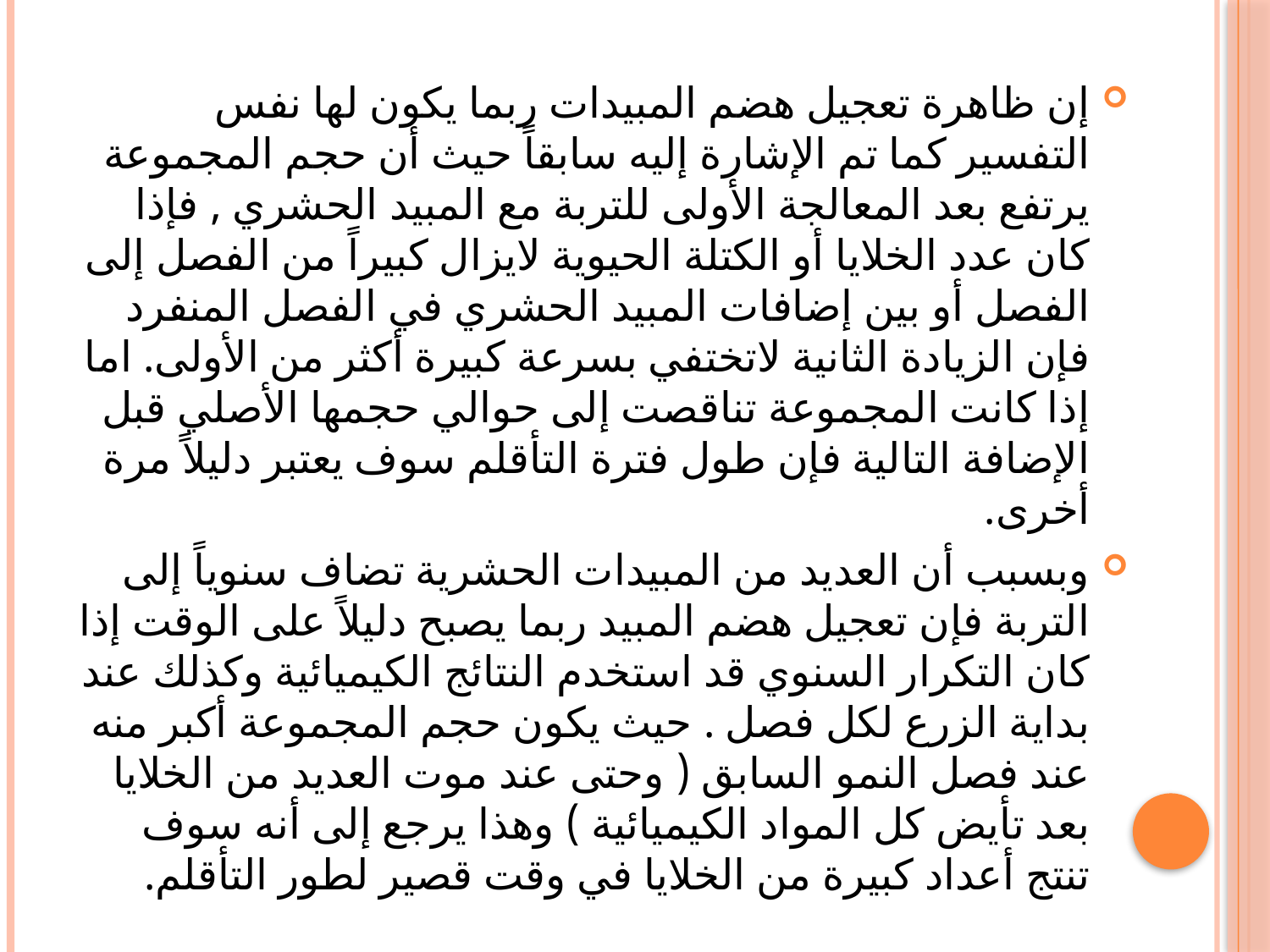

إن ظاهرة تعجيل هضم المبيدات ربما يكون لها نفس التفسير كما تم الإشارة إليه سابقاً حيث أن حجم المجموعة يرتفع بعد المعالجة الأولى للتربة مع المبيد الحشري , فإذا كان عدد الخلايا أو الكتلة الحيوية لايزال كبيراً من الفصل إلى الفصل أو بين إضافات المبيد الحشري في الفصل المنفرد فإن الزيادة الثانية لاتختفي بسرعة كبيرة أكثر من الأولى. اما إذا كانت المجموعة تناقصت إلى حوالي حجمها الأصلي قبل الإضافة التالية فإن طول فترة التأقلم سوف يعتبر دليلاً مرة أخرى.
وبسبب أن العديد من المبيدات الحشرية تضاف سنوياً إلى التربة فإن تعجيل هضم المبيد ربما يصبح دليلاً على الوقت إذا كان التكرار السنوي قد استخدم النتائج الكيميائية وكذلك عند بداية الزرع لكل فصل . حيث يكون حجم المجموعة أكبر منه عند فصل النمو السابق ( وحتى عند موت العديد من الخلايا بعد تأيض كل المواد الكيميائية ) وهذا يرجع إلى أنه سوف تنتج أعداد كبيرة من الخلايا في وقت قصير لطور التأقلم.